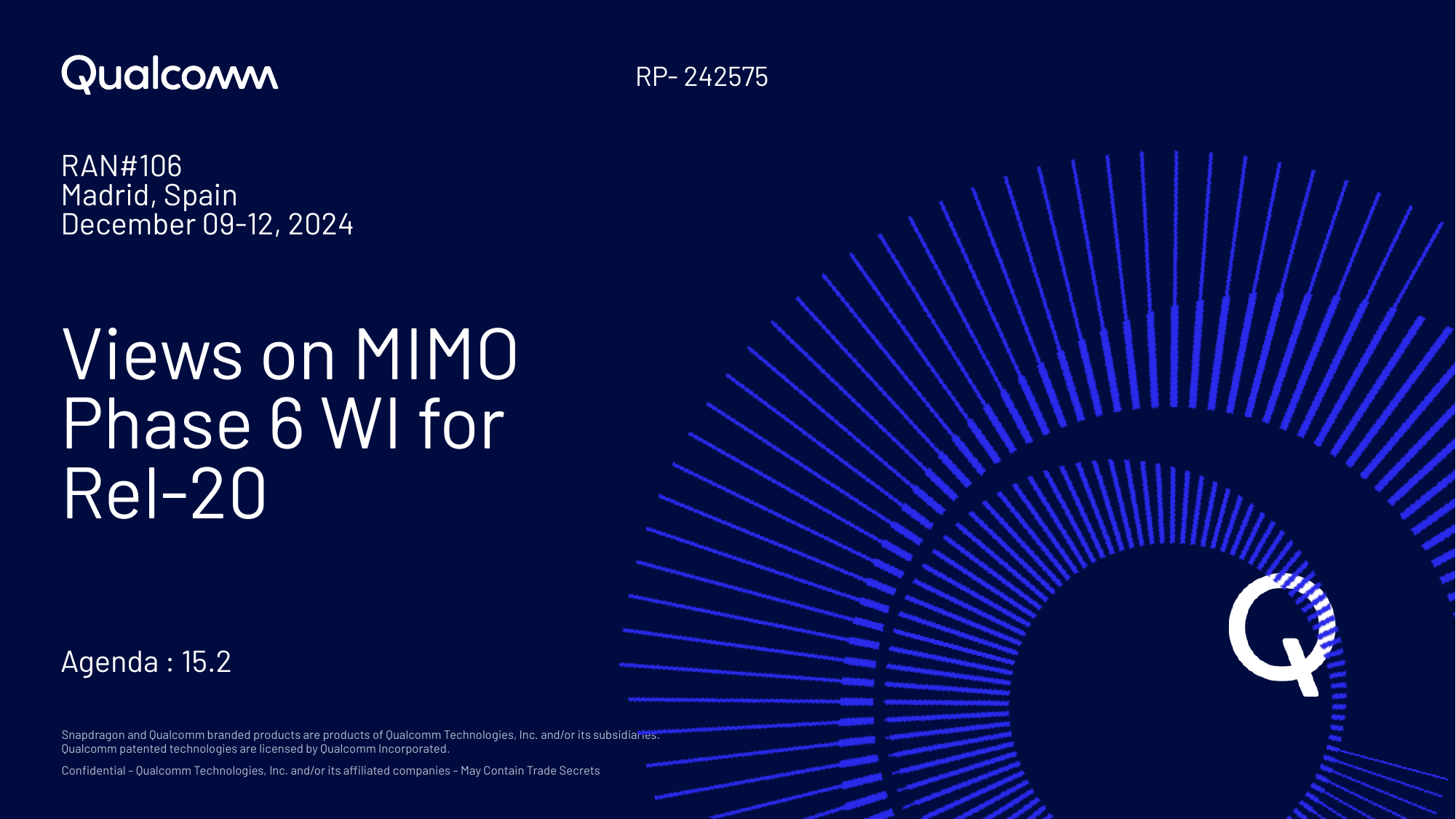

RP- 242575
RAN#106
Madrid, Spain
December 09-12, 2024

# Views on MIMO Phase 6 WI for Rel-20
Agenda : 15.2